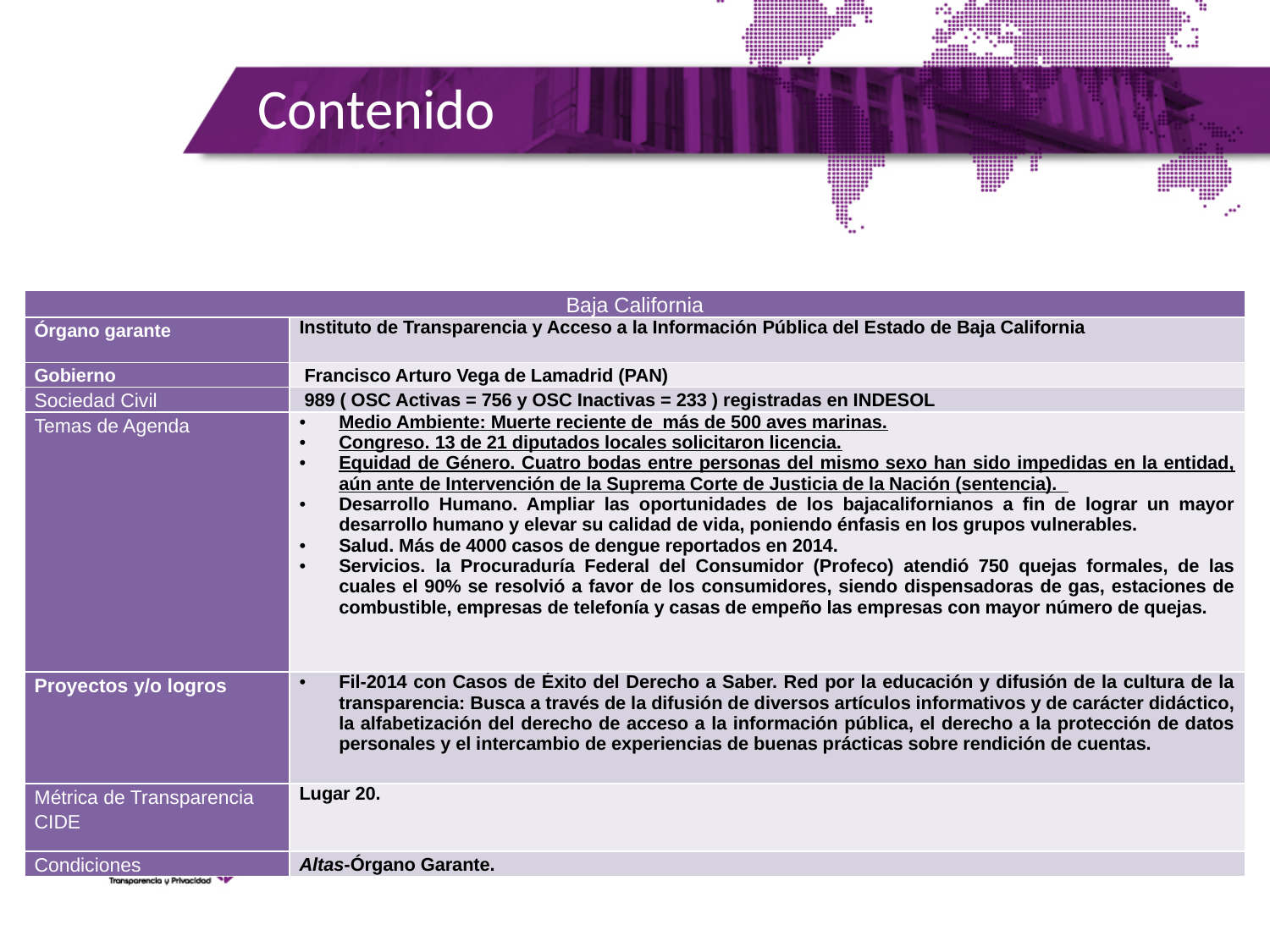

# Contenido

| Baja California |  |
| --- | --- |
| Órgano garante | Instituto de Transparencia y Acceso a la Información Pública del Estado de Baja California |
| Gobierno | Francisco Arturo Vega de Lamadrid (PAN) |
| Sociedad Civil | 989 ( OSC Activas = 756 y OSC Inactivas = 233 ) registradas en INDESOL |
| Temas de Agenda | Medio Ambiente: Muerte reciente de más de 500 aves marinas. Congreso. 13 de 21 diputados locales solicitaron licencia. Equidad de Género. Cuatro bodas entre personas del mismo sexo han sido impedidas en la entidad, aún ante de Intervención de la Suprema Corte de Justicia de la Nación (sentencia). Desarrollo Humano. Ampliar las oportunidades de los bajacalifornianos a fin de lograr un mayor desarrollo humano y elevar su calidad de vida, poniendo énfasis en los grupos vulnerables. Salud. Más de 4000 casos de dengue reportados en 2014. Servicios. la Procuraduría Federal del Consumidor (Profeco) atendió 750 quejas formales, de las cuales el 90% se resolvió a favor de los consumidores, siendo dispensadoras de gas, estaciones de combustible, empresas de telefonía y casas de empeño las empresas con mayor número de quejas. |
| Proyectos y/o logros | Fil-2014 con Casos de Éxito del Derecho a Saber. Red por la educación y difusión de la cultura de la transparencia: Busca a través de la difusión de diversos artículos informativos y de carácter didáctico, la alfabetización del derecho de acceso a la información pública, el derecho a la protección de datos personales y el intercambio de experiencias de buenas prácticas sobre rendición de cuentas. |
| Métrica de Transparencia CIDE | Lugar 20. |
| Condiciones | Altas-Órgano Garante. |